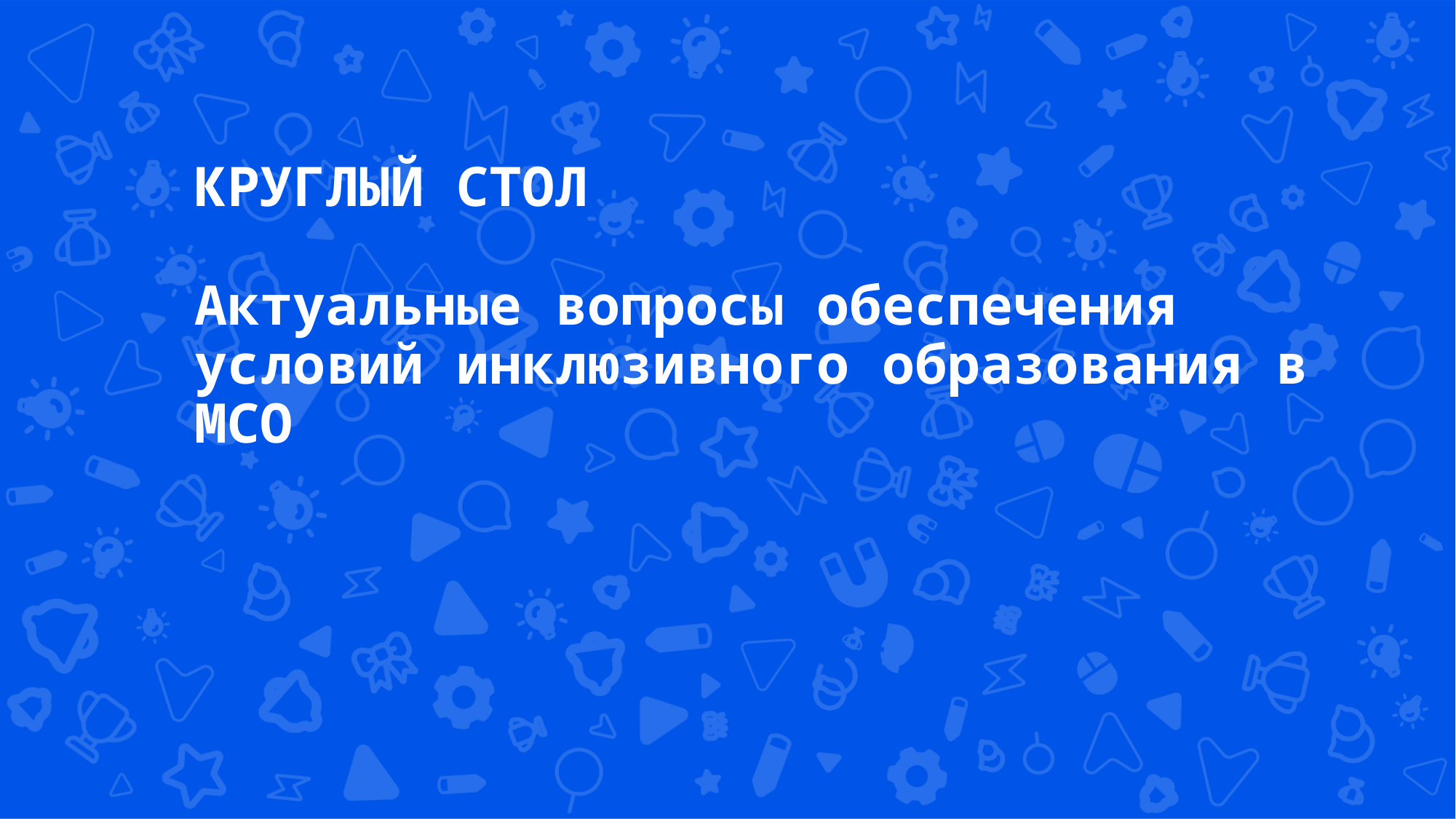

КРУГЛЫЙ СТОЛ

Актуальные вопросы обеспечения условий инклюзивного образования в МСО